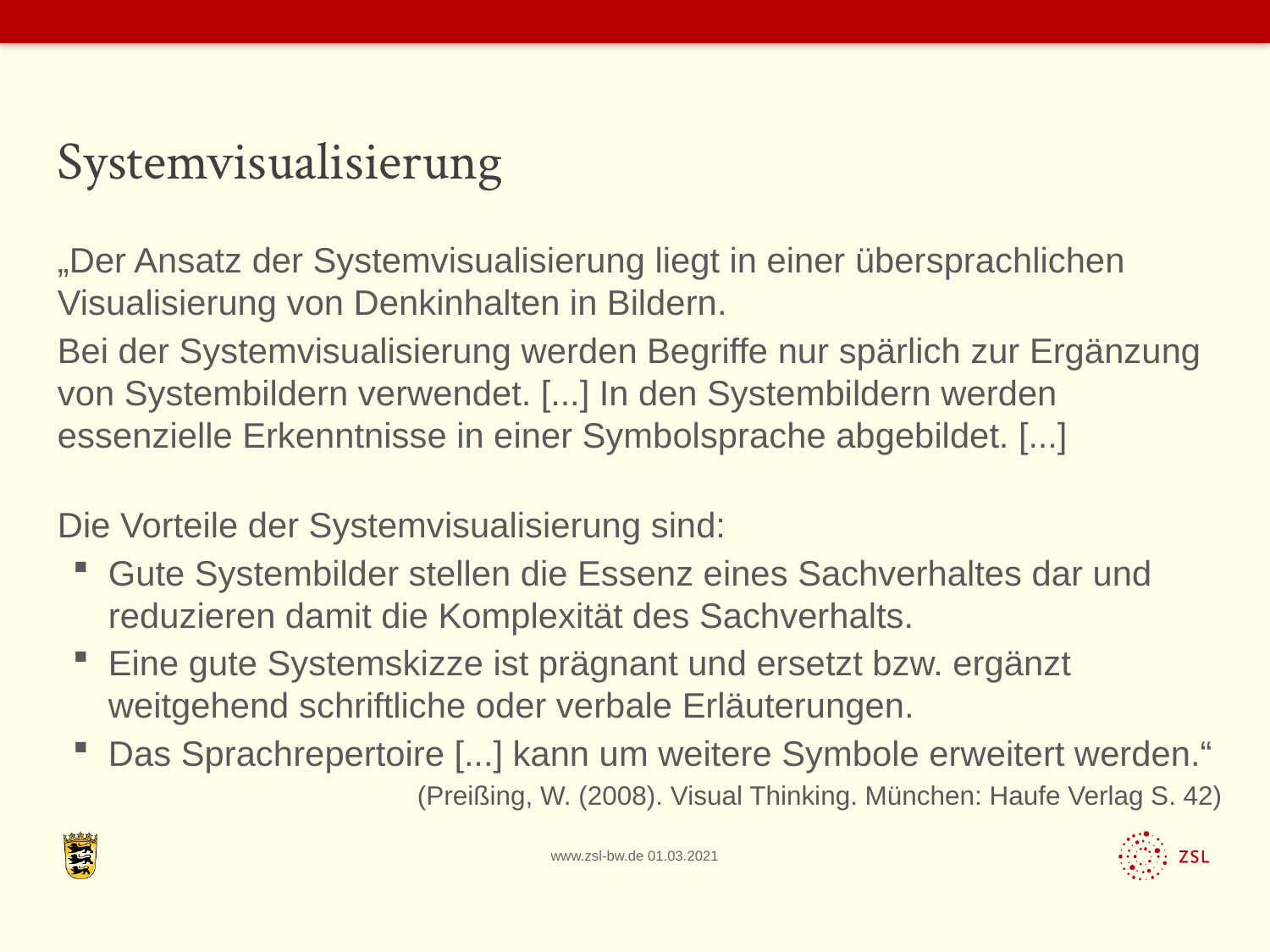

# Systemvisualisierung
„Der Ansatz der Systemvisualisierung liegt in einer übersprachlichen Visualisierung von Denkinhalten in Bildern.
Bei der Systemvisualisierung werden Begriffe nur spärlich zur Ergänzung von Systembildern verwendet. [...] In den Systembildern werden  essenzielle Erkenntnisse in einer Symbolsprache abgebildet. [...]
Die Vorteile der Systemvisualisierung sind:
Gute Systembilder stellen die Essenz eines Sachverhaltes dar und reduzieren damit die Komplexität des Sachverhalts.
Eine gute Systemskizze ist prägnant und ersetzt bzw. ergänzt weitgehend schriftliche oder verbale Erläuterungen.
Das Sprachrepertoire [...] kann um weitere Symbole erweitert werden.“
(Preißing, W. (2008). Visual Thinking. München: Haufe Verlag S. 42)